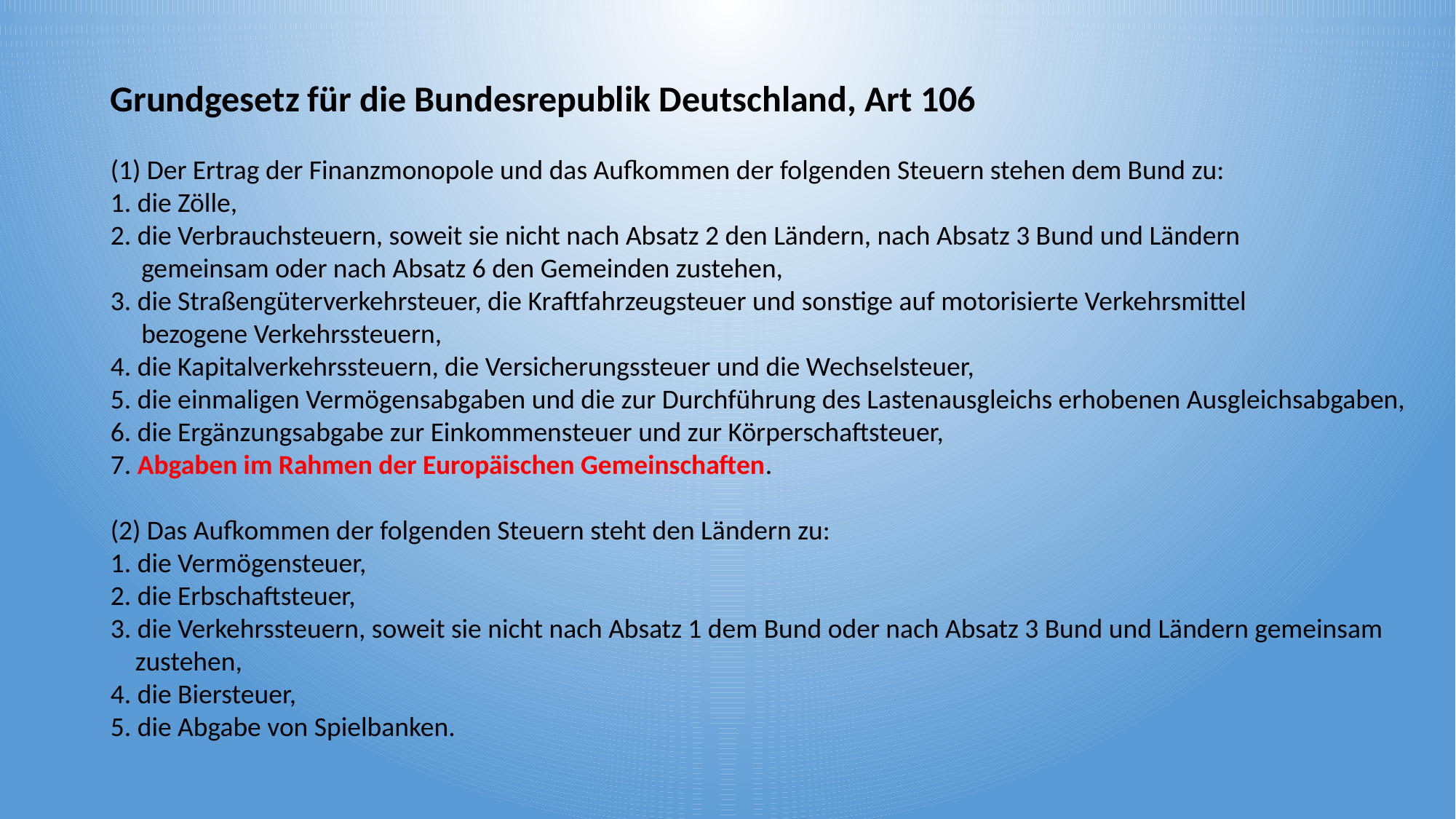

Grundgesetz für die Bundesrepublik Deutschland, Art 106

(1) Der Ertrag der Finanzmonopole und das Aufkommen der folgenden Steuern stehen dem Bund zu:
1. die Zölle,
2. die Verbrauchsteuern, soweit sie nicht nach Absatz 2 den Ländern, nach Absatz 3 Bund und Ländern
     gemeinsam oder nach Absatz 6 den Gemeinden zustehen,
3. die Straßengüterverkehrsteuer, die Kraftfahrzeugsteuer und sonstige auf motorisierte Verkehrsmittel
     bezogene Verkehrssteuern,
4. die Kapitalverkehrssteuern, die Versicherungssteuer und die Wechselsteuer,
5. die einmaligen Vermögensabgaben und die zur Durchführung des Lastenausgleichs erhobenen Ausgleichsabgaben,
6. die Ergänzungsabgabe zur Einkommensteuer und zur Körperschaftsteuer,
7. Abgaben im Rahmen der Europäischen Gemeinschaften.

(2) Das Aufkommen der folgenden Steuern steht den Ländern zu:
1. die Vermögensteuer,
2. die Erbschaftsteuer,
3. die Verkehrssteuern, soweit sie nicht nach Absatz 1 dem Bund oder nach Absatz 3 Bund und Ländern gemeinsam
    zustehen,
4. die Biersteuer,
5. die Abgabe von Spielbanken.